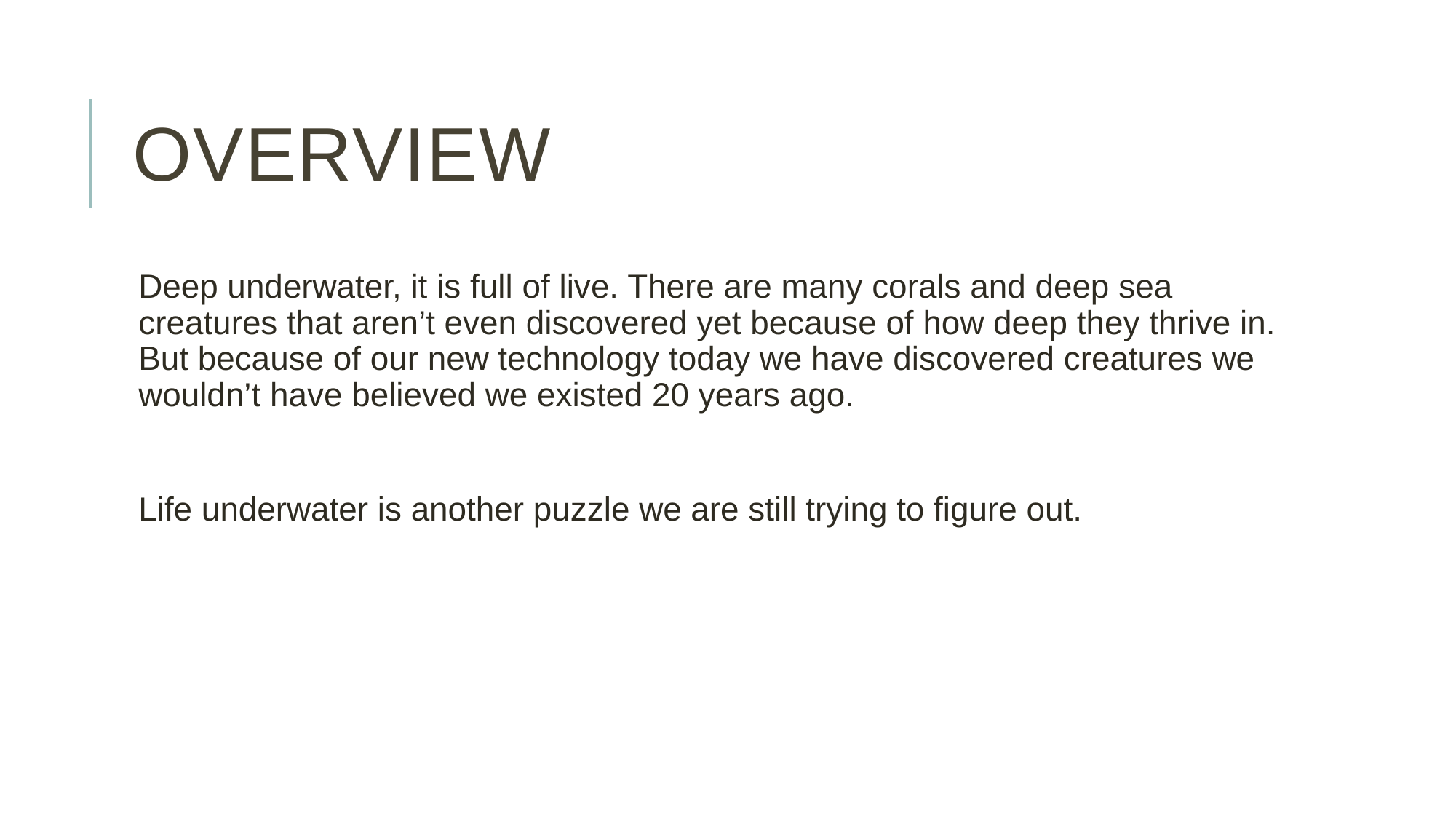

# Overview
Deep underwater, it is full of live. There are many corals and deep sea creatures that aren’t even discovered yet because of how deep they thrive in. But because of our new technology today we have discovered creatures we wouldn’t have believed we existed 20 years ago.

Life underwater is another puzzle we are still trying to figure out.